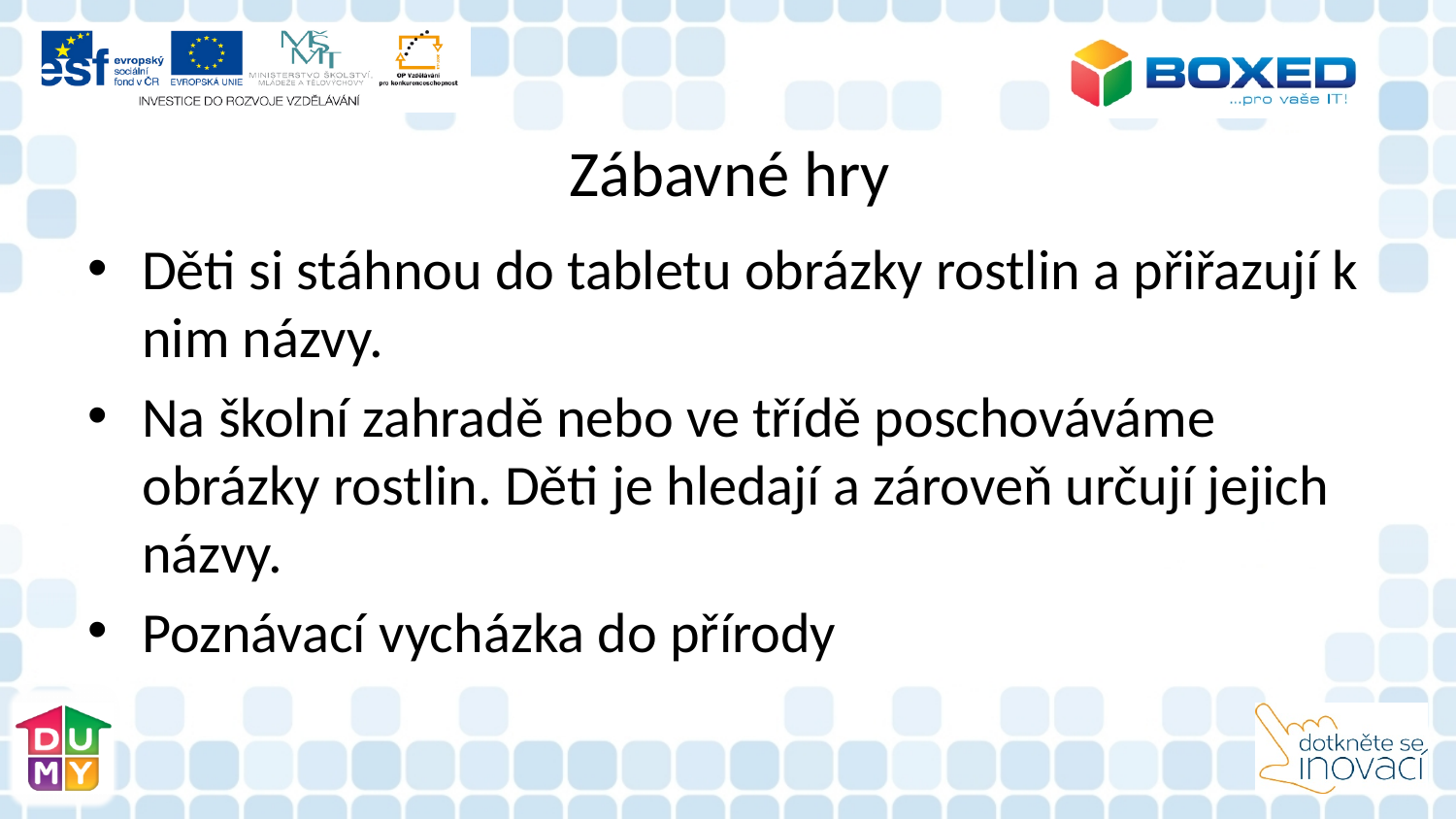

# Zábavné hry
Děti si stáhnou do tabletu obrázky rostlin a přiřazují k nim názvy.
Na školní zahradě nebo ve třídě poschováváme obrázky rostlin. Děti je hledají a zároveň určují jejich názvy.
Poznávací vycházka do přírody